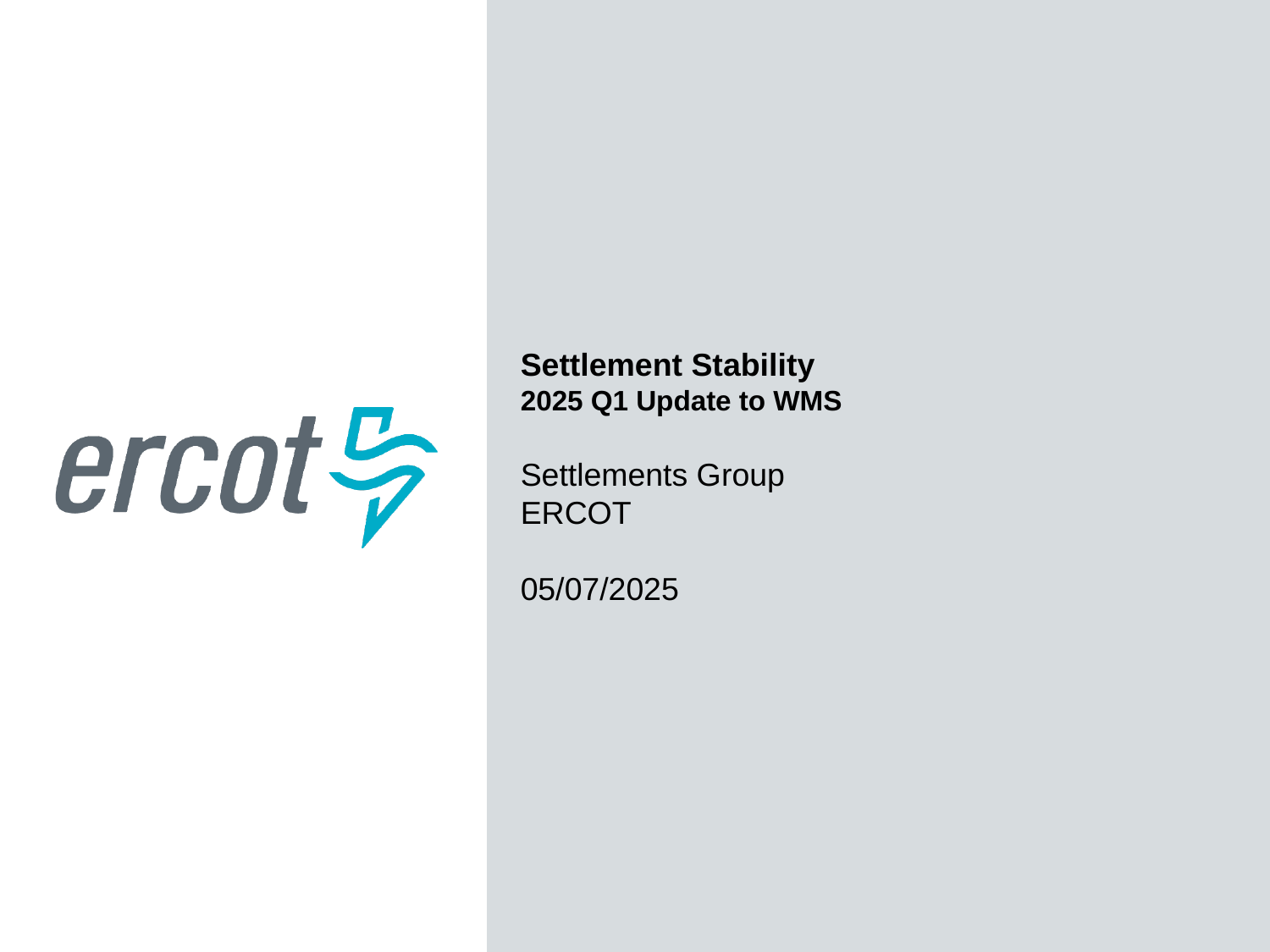

Settlement Stability
2025 Q1 Update to WMS

Settlements Group
ERCOT

05/07/2025